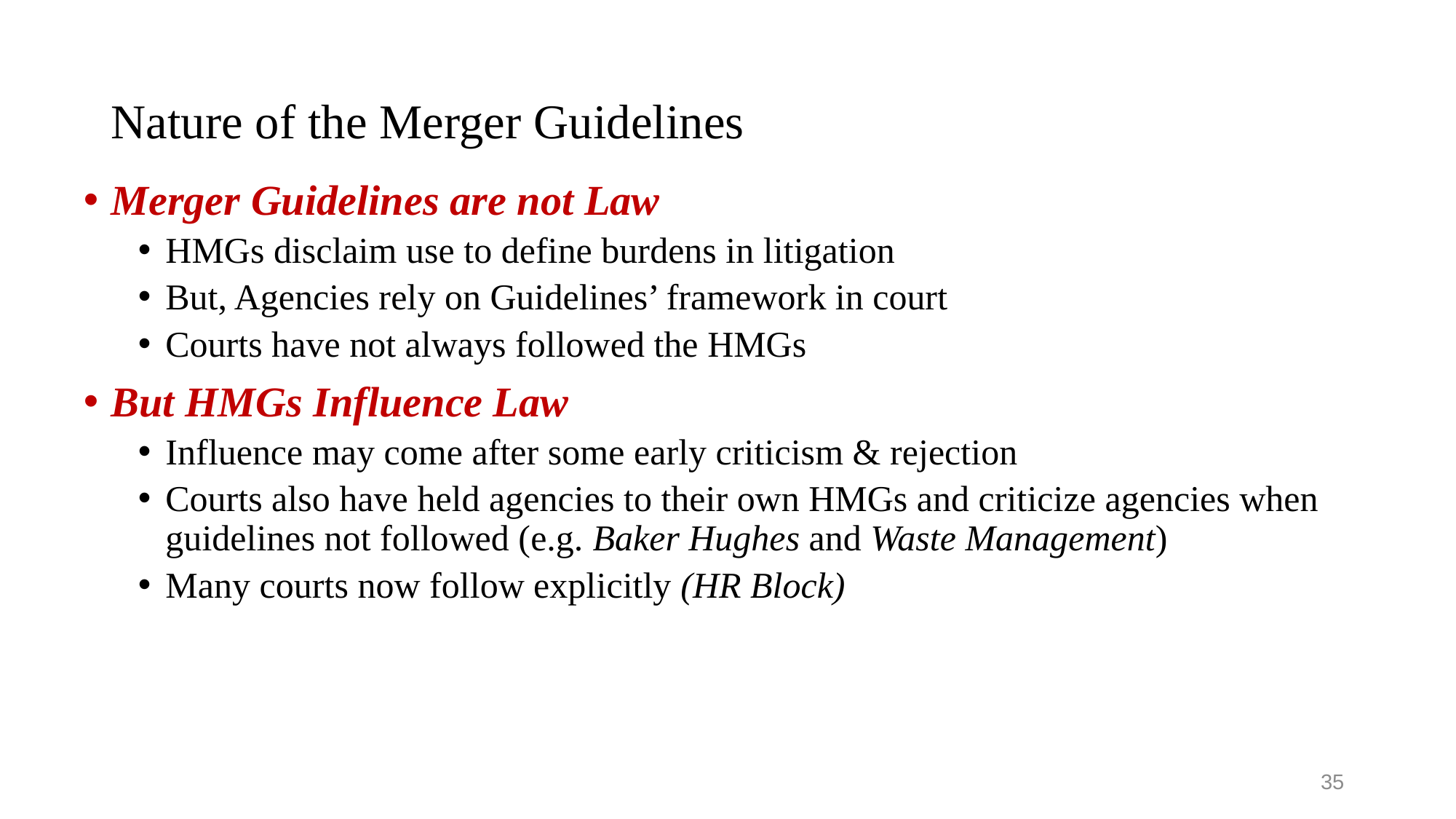

# Nature of the Merger Guidelines
Merger Guidelines are not Law
HMGs disclaim use to define burdens in litigation
But, Agencies rely on Guidelines’ framework in court
Courts have not always followed the HMGs
But HMGs Influence Law
Influence may come after some early criticism & rejection
Courts also have held agencies to their own HMGs and criticize agencies when guidelines not followed (e.g. Baker Hughes and Waste Management)
Many courts now follow explicitly (HR Block)
35